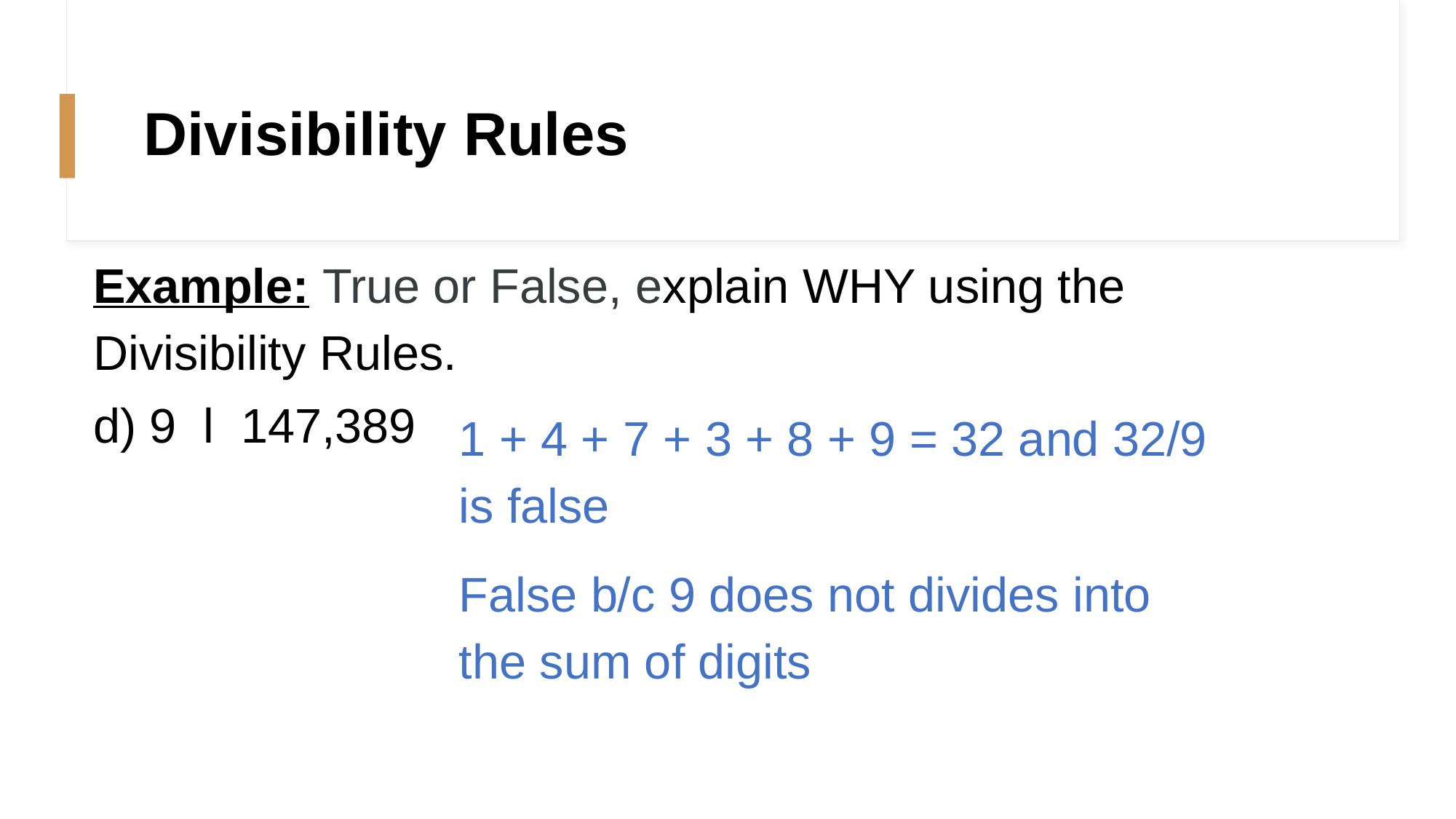

# Divisibility Rules
Example: True or False, explain WHY using the Divisibility Rules.
d) 9  l  147,389

1 + 4 + 7 + 3 + 8 + 9 = 32 and 32/9 is false
False b/c 9 does not divides into the sum of digits